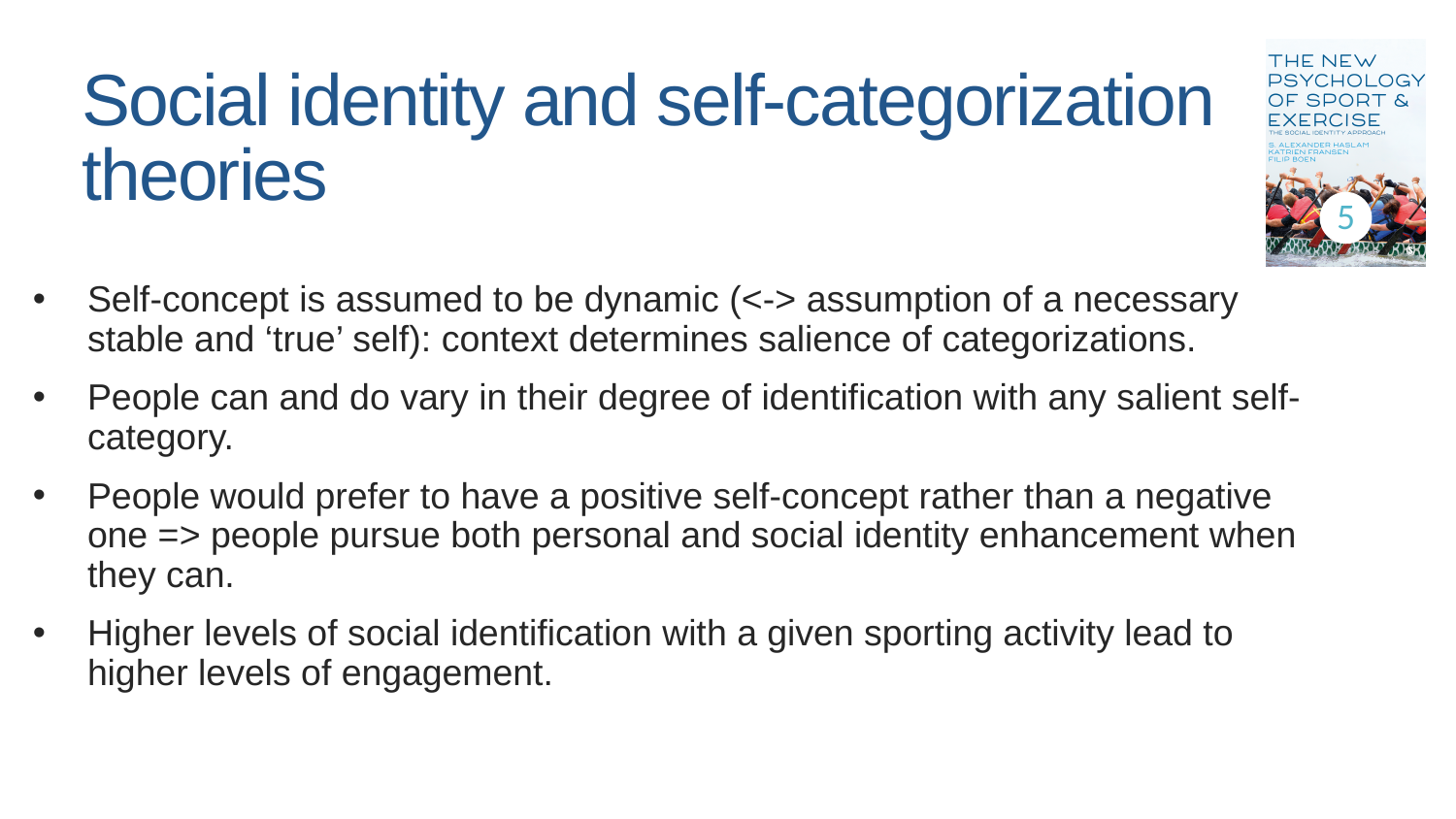

# Social identity and self-categorization theories
5
Self-concept is assumed to be dynamic (<-> assumption of a necessary stable and ‘true’ self): context determines salience of categorizations.
People can and do vary in their degree of identification with any salient self-category.
People would prefer to have a positive self-concept rather than a negative one => people pursue both personal and social identity enhancement when they can.
Higher levels of social identification with a given sporting activity lead to higher levels of engagement.